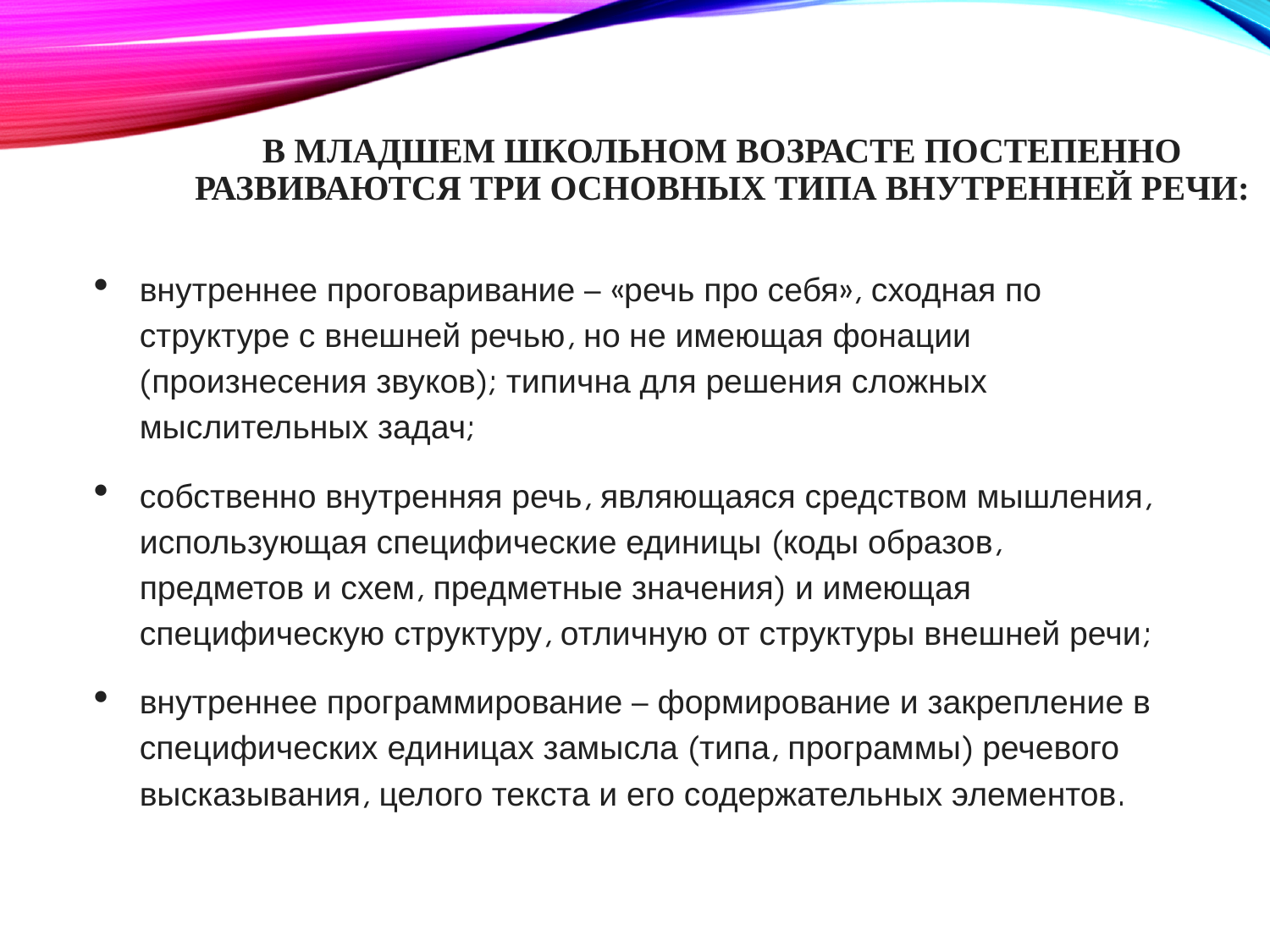

# В младшем школьном возрасте постепенно развиваются три основных типа внутренней речи:
внутреннее проговаривание – «речь про себя», сходная по структуре с внешней речью, но не имеющая фонации (произнесения звуков); типична для решения сложных мыслительных задач;
собственно внутренняя речь, являющаяся средством мышления, использующая специфические единицы (коды образов, предметов и схем, предметные значения) и имеющая специфическую структуру, отличную от структуры внешней речи;
внутреннее программирование – формирование и закрепление в специфических единицах замысла (типа, программы) речевого высказывания, целого текста и его содержательных элементов.